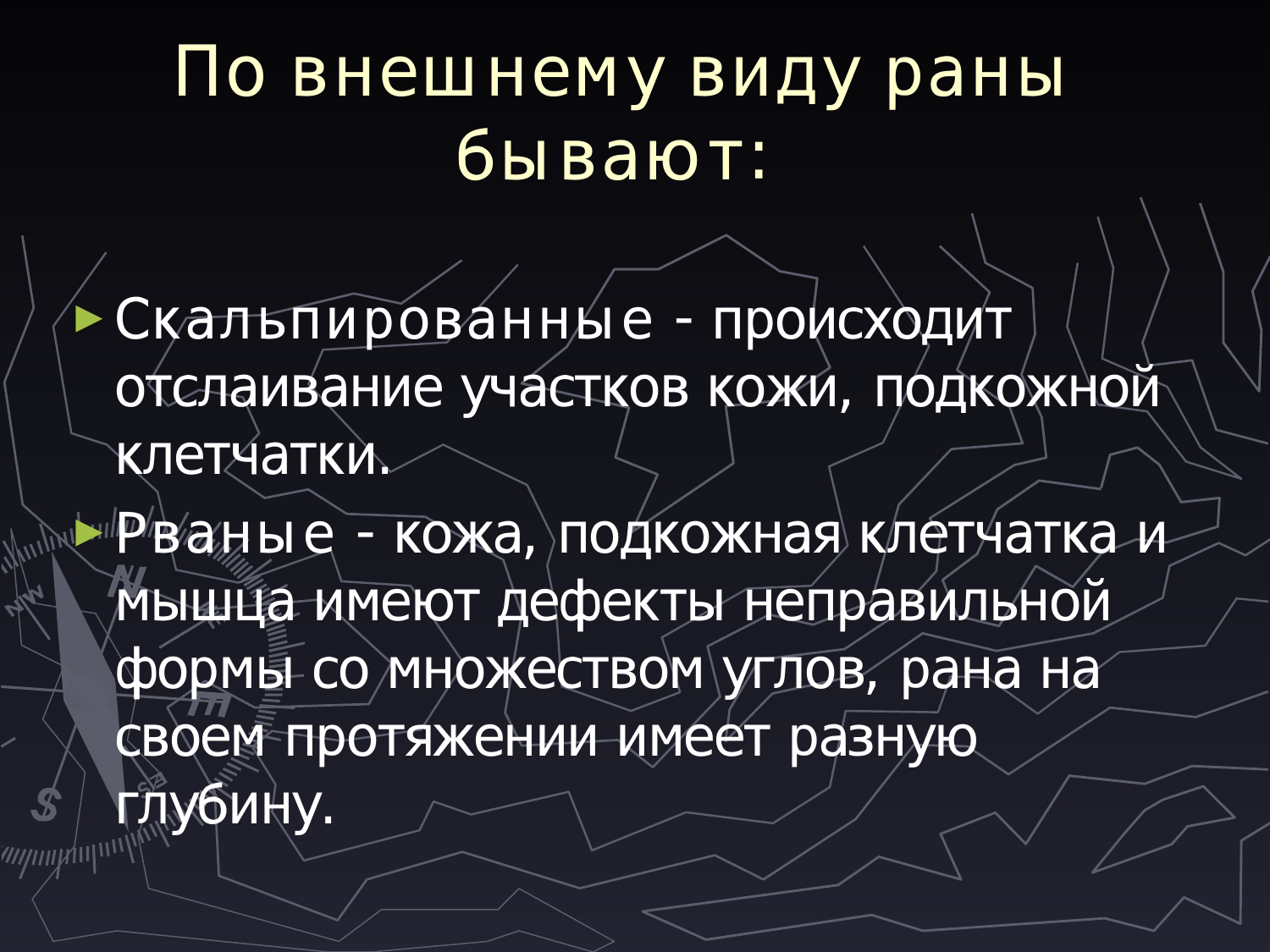

# По внешнему виду раны бывают:
Скальпированные - происходит отслаивание участков кожи, подкожной клетчатки.
Рваные - кожа, подкожная клетчатка и мышца имеют дефекты неправильной формы со множеством углов, рана на своем протяжении имеет разную глубину.